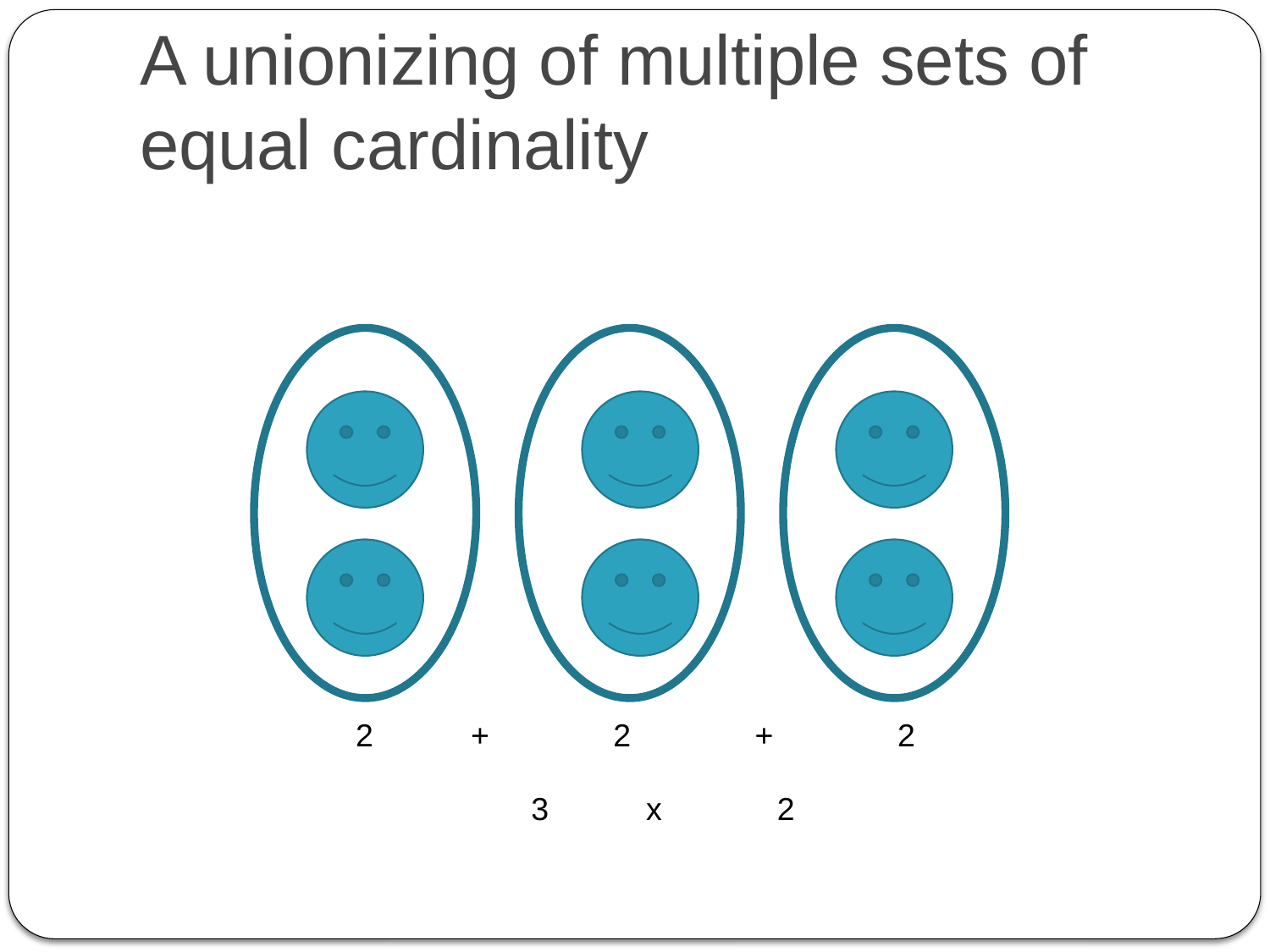

# A unionizing of multiple sets of equal cardinality

                2           +              2              +              2
3           x             2